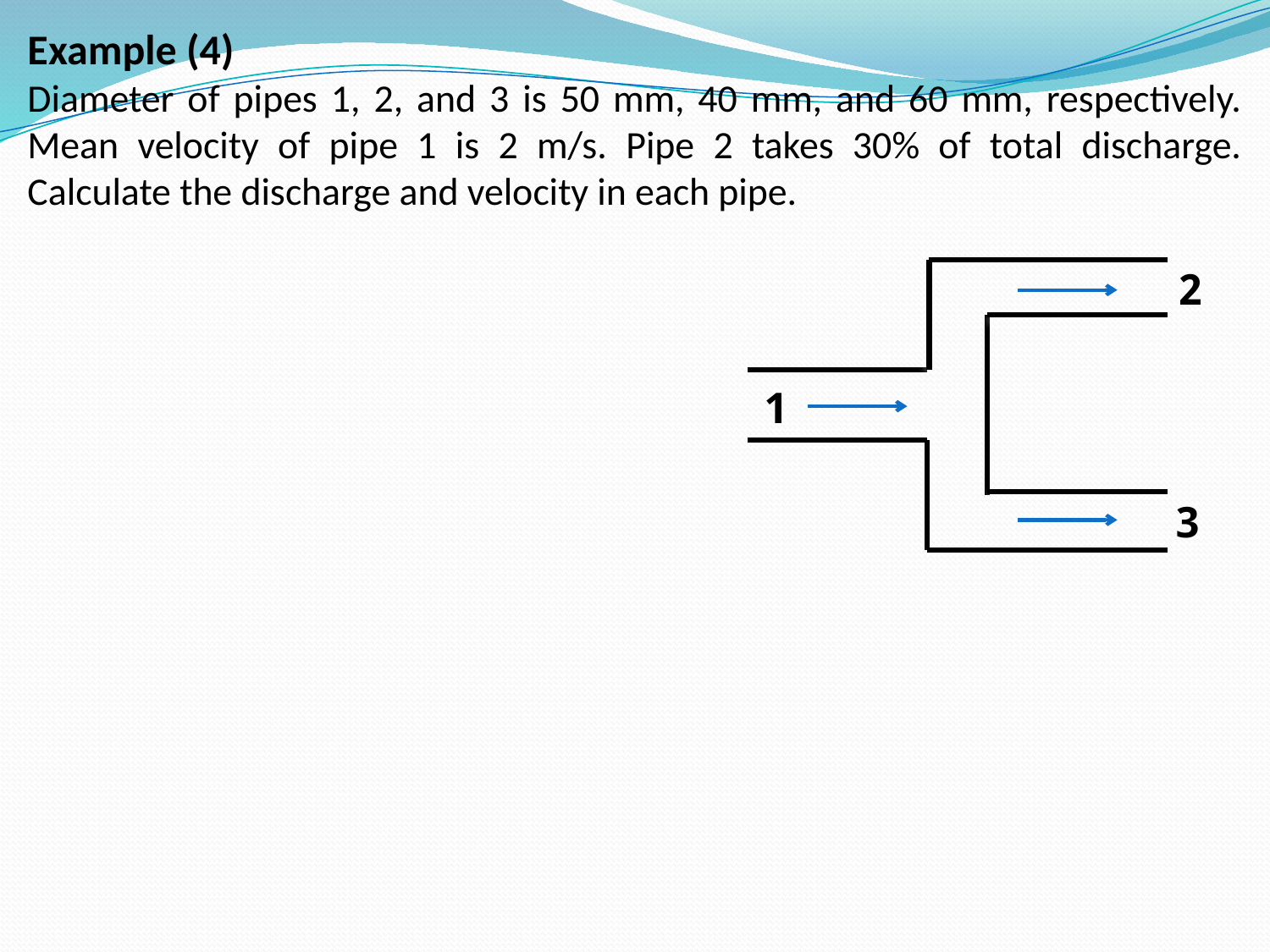

Example (4)
Diameter of pipes 1, 2, and 3 is 50 mm, 40 mm, and 60 mm, respectively. Mean velocity of pipe 1 is 2 m/s. Pipe 2 takes 30% of total discharge. Calculate the discharge and velocity in each pipe.

2
1
3